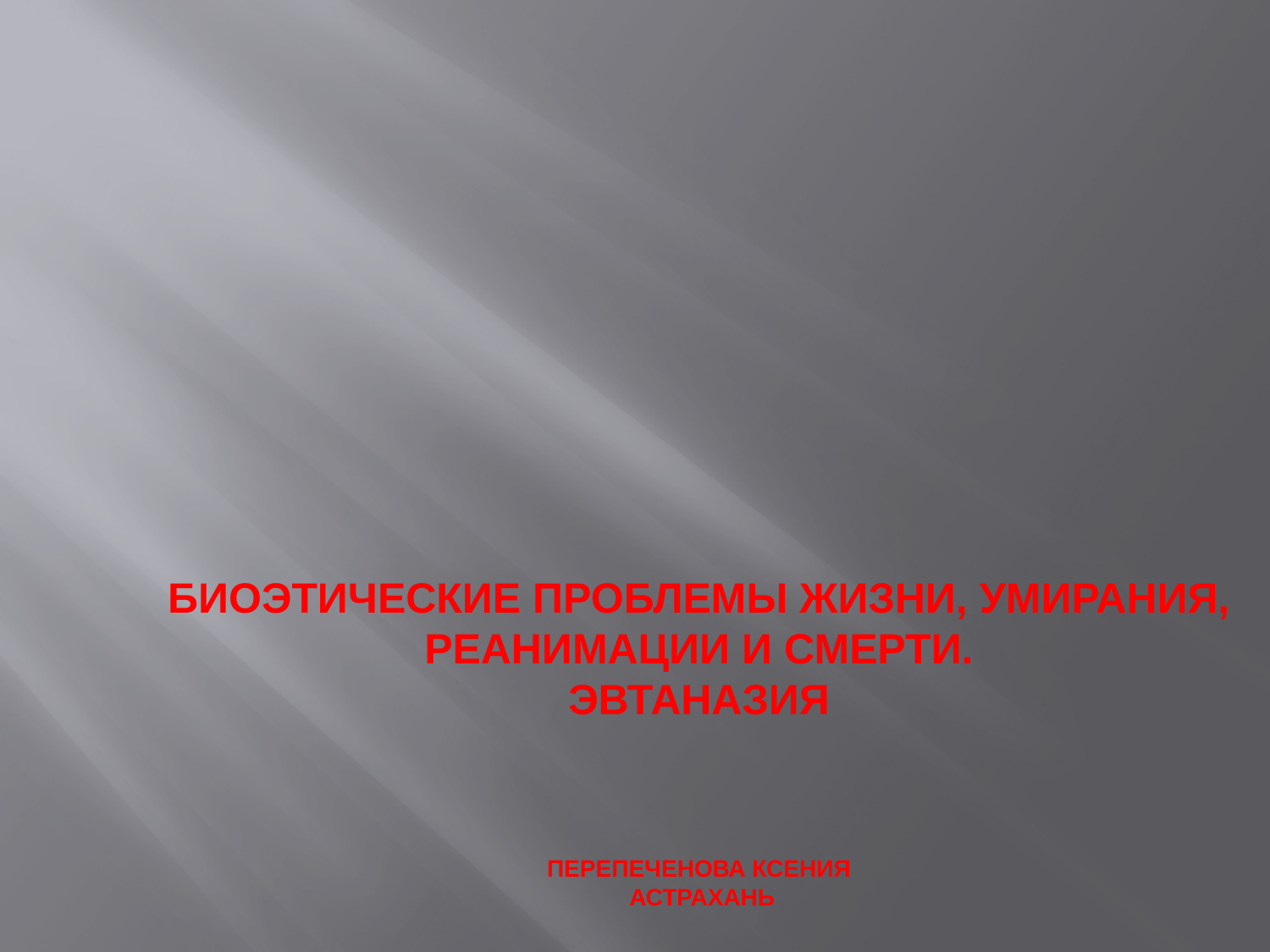

# Биоэтические проблемы жизни, умирания, реанимации и смерти. ЭВТАНАЗИЯ Перепеченова ксения астрахань